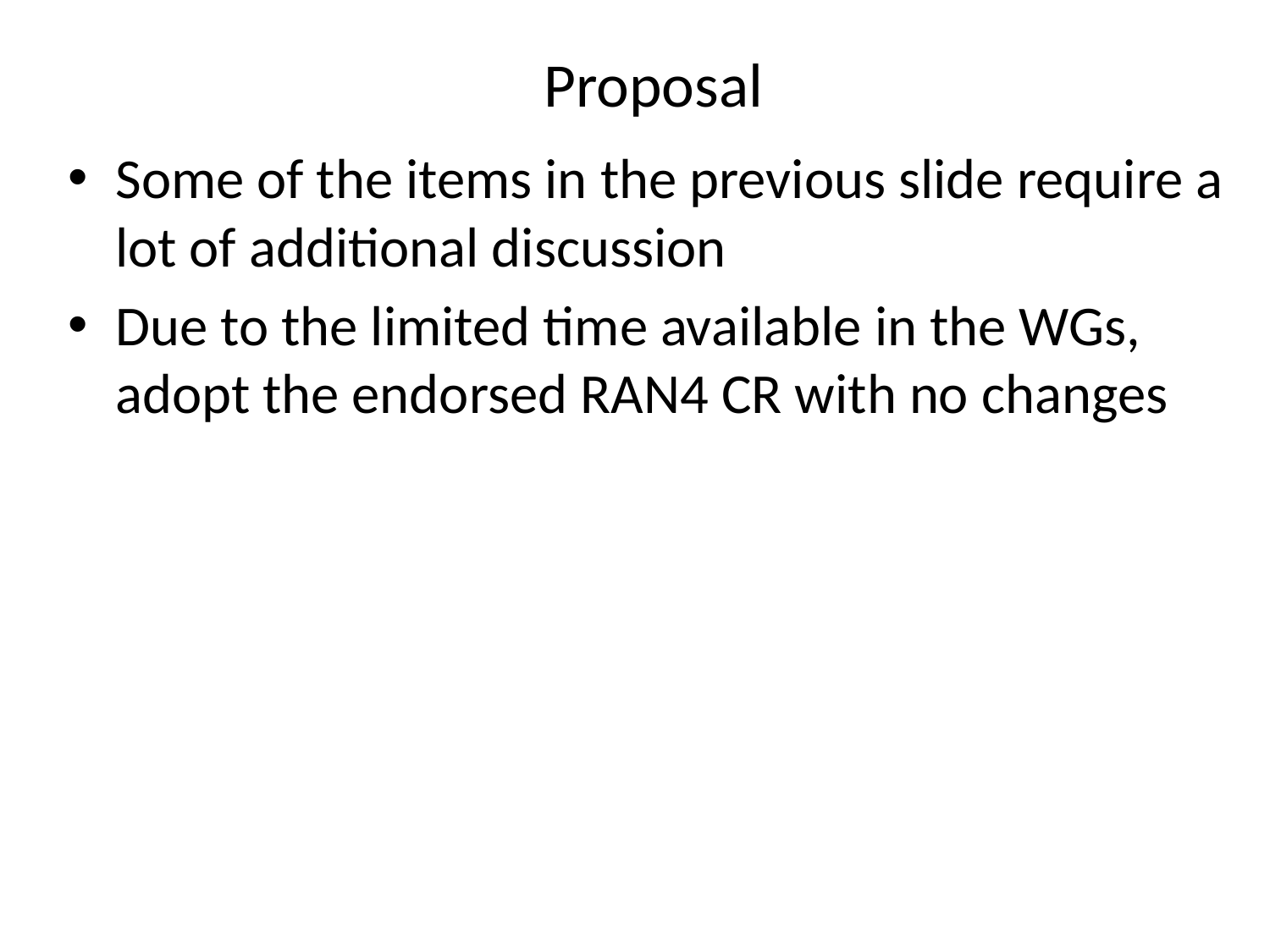

# Proposal
Some of the items in the previous slide require a lot of additional discussion
Due to the limited time available in the WGs, adopt the endorsed RAN4 CR with no changes